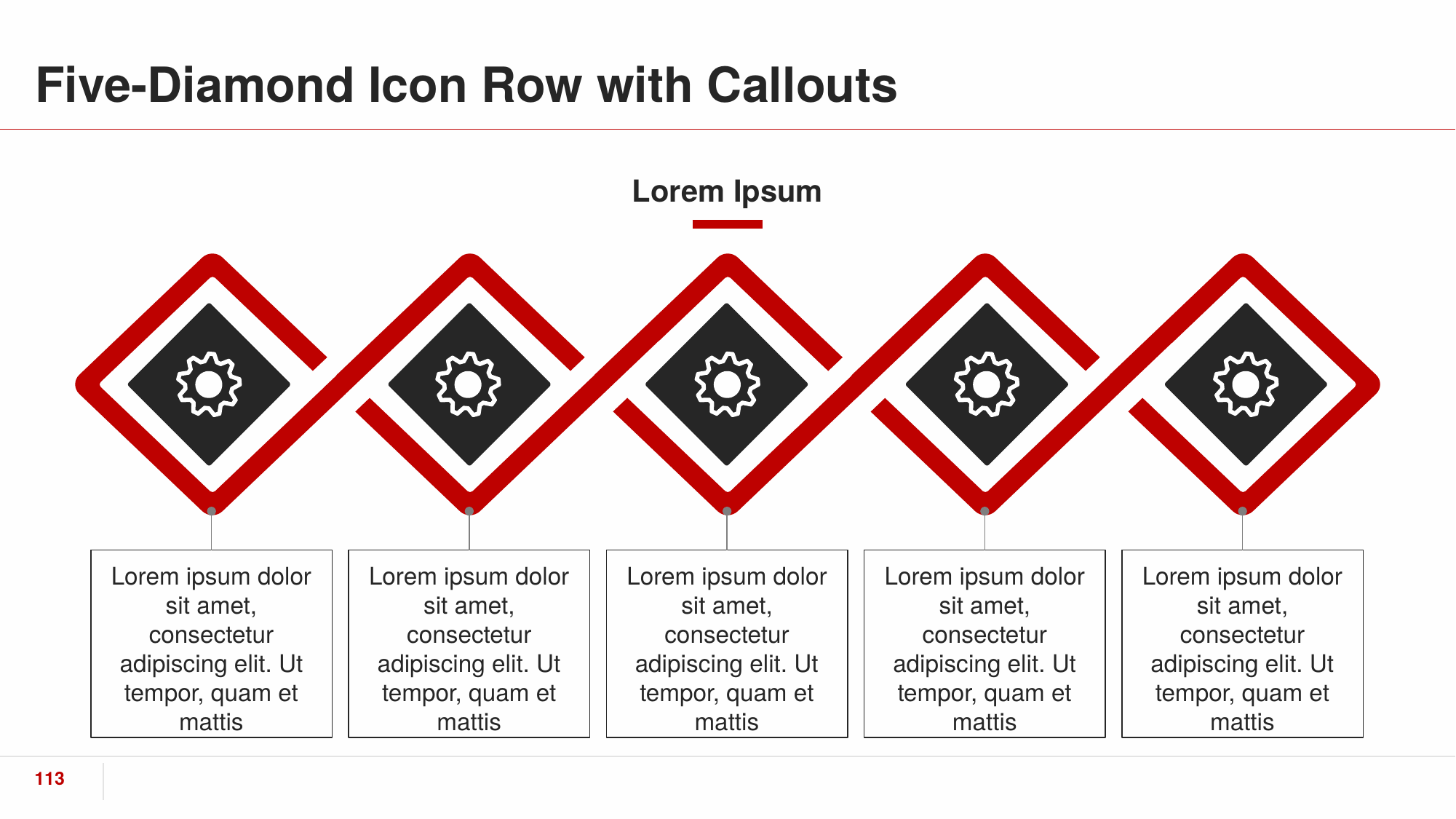

# Five-Diamond Icon Row with Callouts
Lorem Ipsum

Lorem ipsum dolor sit amet, consectetur adipiscing elit. Ut tempor, quam et mattis
Lorem ipsum dolor sit amet, consectetur adipiscing elit. Ut tempor, quam et mattis
Lorem ipsum dolor sit amet, consectetur adipiscing elit. Ut tempor, quam et mattis
Lorem ipsum dolor sit amet, consectetur adipiscing elit. Ut tempor, quam et mattis
Lorem ipsum dolor sit amet, consectetur adipiscing elit. Ut tempor, quam et mattis
113